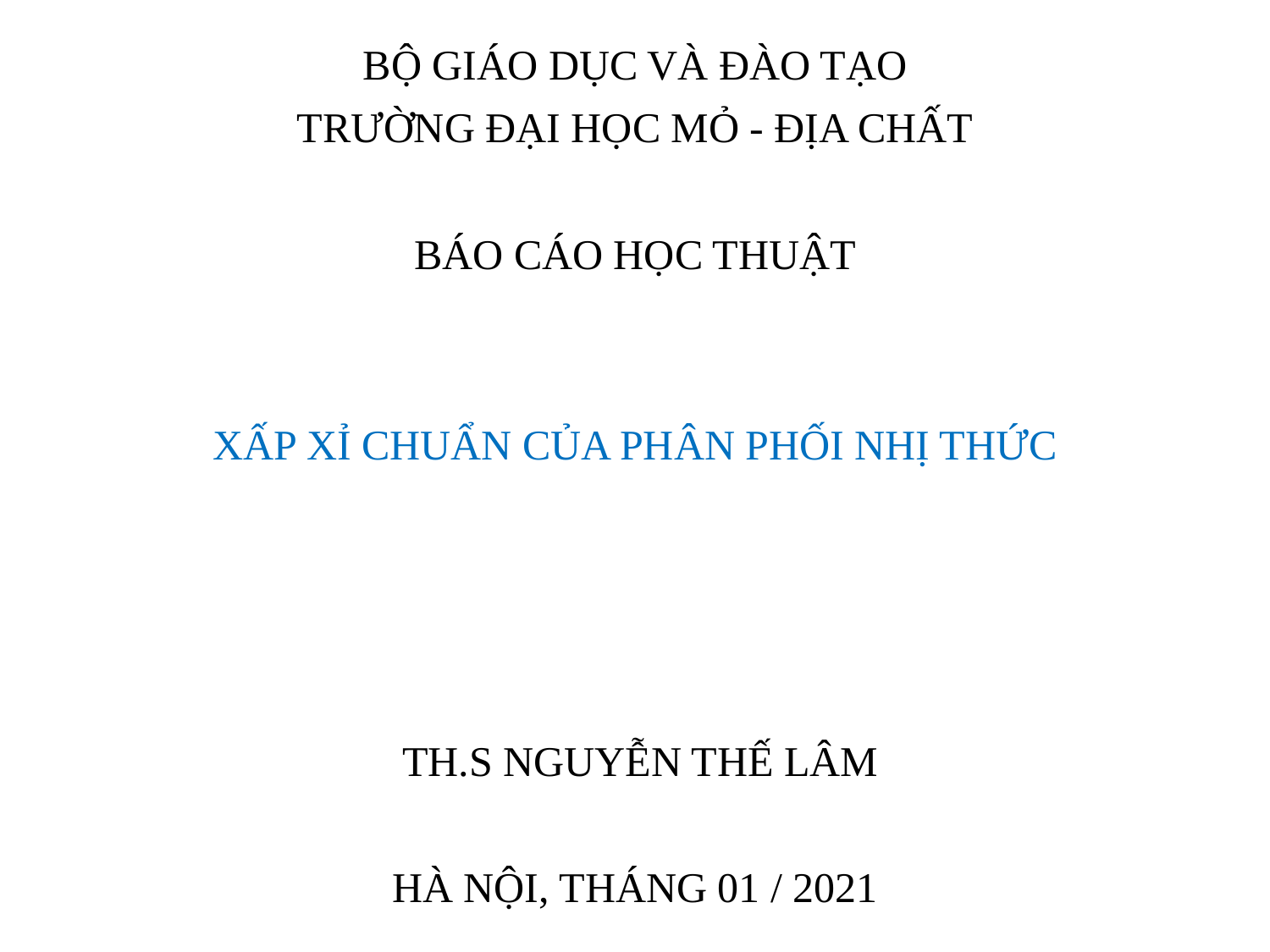

BỘ GIÁO DỤC VÀ ĐÀO TẠO
TRƯỜNG ĐẠI HỌC MỎ - ĐỊA CHẤT

BÁO CÁO HỌC THUẬT

XẤP XỈ CHUẨN CỦA PHÂN PHỐI NHỊ THỨC

 TH.S NGUYỄN THẾ LÂM

HÀ NỘI, THÁNG 01 / 2021